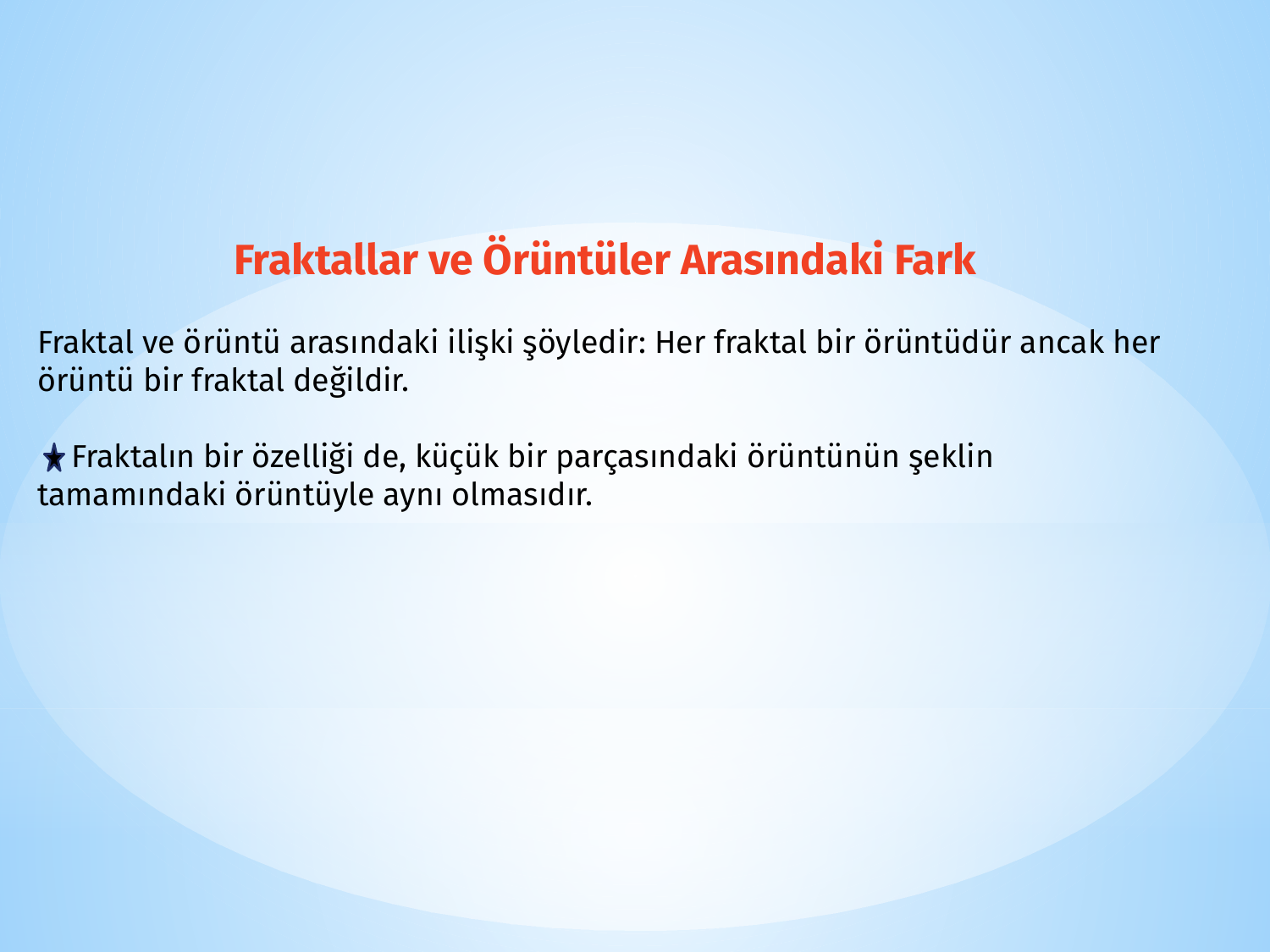

Fraktallar ve Örüntüler Arasındaki Fark

Fraktal ve örüntü arasındaki ilişki şöyledir: Her fraktal bir örüntüdür ancak her örüntü bir fraktal değildir.
    Fraktalın bir özelliği de, küçük bir parçasındaki örüntünün şeklin tamamındaki örüntüyle aynı olmasıdır.